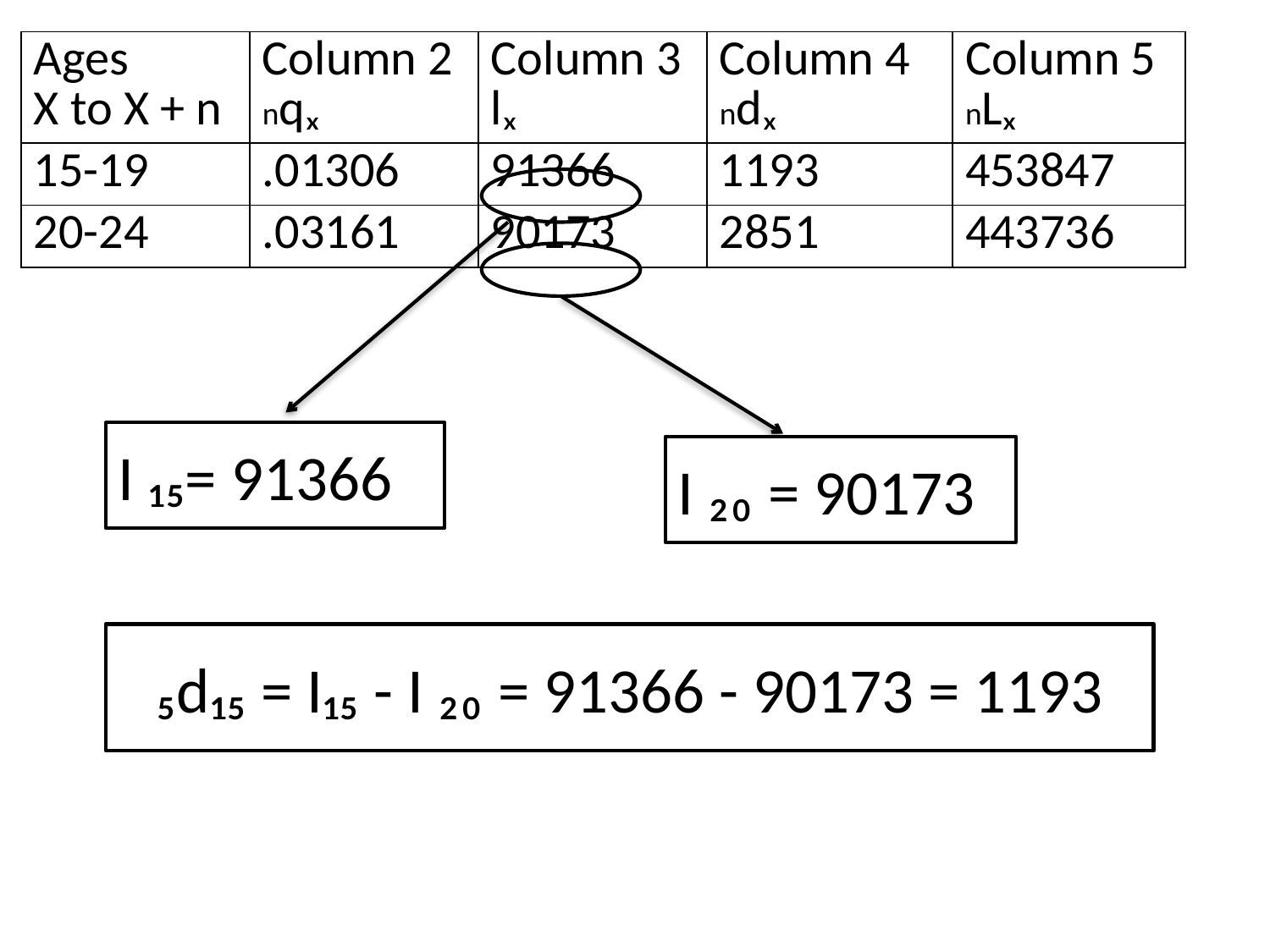

| Ages X to X + n | Column 2 nqₓ | Column 3 lₓ | Column 4 ndₓ | Column 5 nLₓ |
| --- | --- | --- | --- | --- |
| 15-19 | .01306 | 91366 | 1193 | 453847 |
| 20-24 | .03161 | 90173 | 2851 | 443736 |

I ₁₅= 91366
I ₂₀ = 90173
₅d₁₅ = I₁₅ - I ₂₀ = 91366 - 90173 = 1193